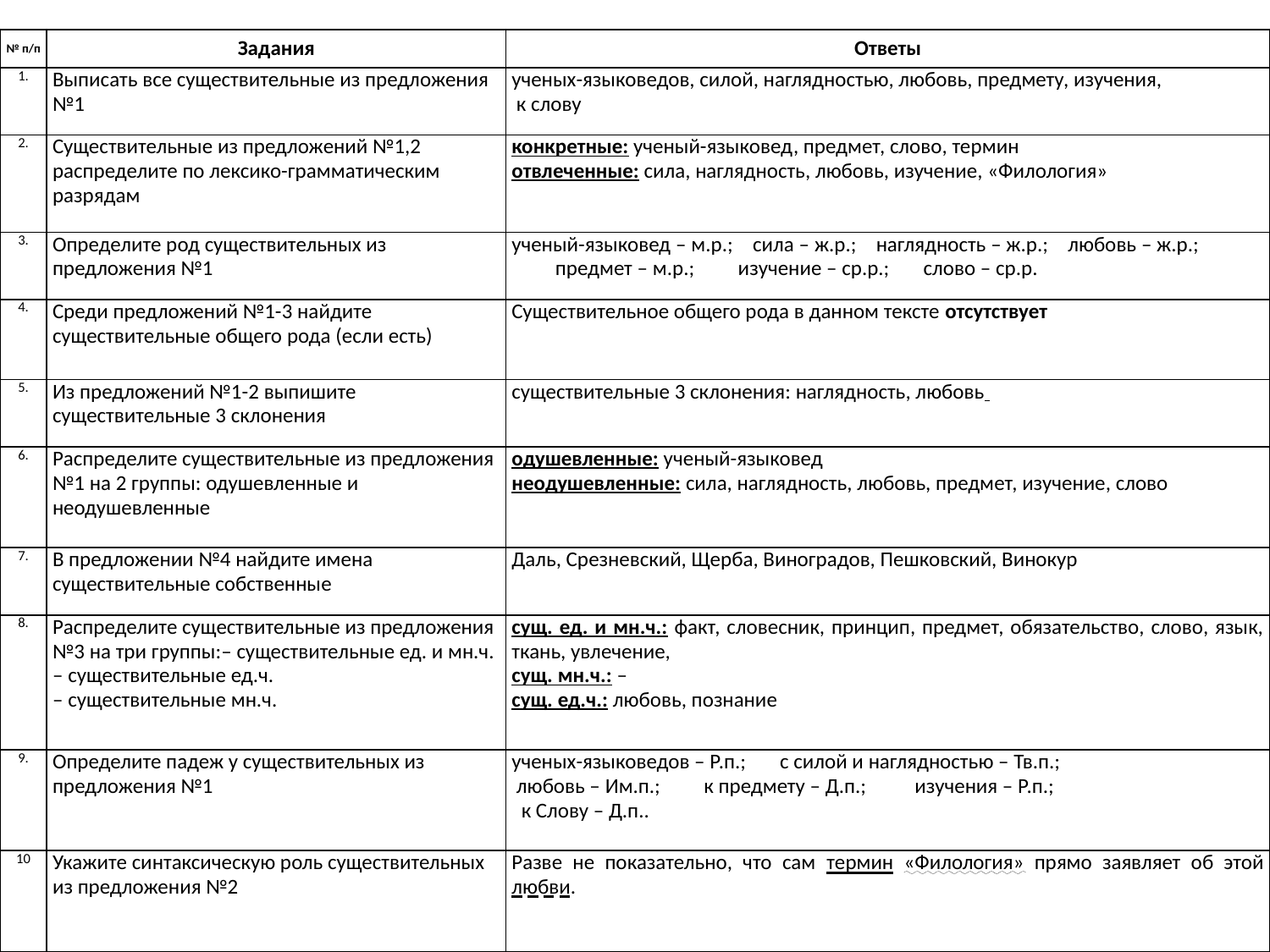

| № п/п | Задания | Ответы |
| --- | --- | --- |
| 1. | Выписать все существительные из предложения №1 | ученых-языковедов, силой, наглядностью, любовь, предмету, изучения, к слову |
| 2. | Существительные из предложений №1,2 распределите по лексико-грамматическим разрядам | конкретные: ученый-языковед, предмет, слово, термин отвлеченные: сила, наглядность, любовь, изучение, «Филология» |
| 3. | Определите род существительных из предложения №1 | ученый-языковед – м.р.; сила – ж.р.; наглядность – ж.р.; любовь – ж.р.; предмет – м.р.; изучение – ср.р.; слово – ср.р. |
| 4. | Среди предложений №1-3 найдите существительные общего рода (если есть) | Существительное общего рода в данном тексте отсутствует |
| 5. | Из предложений №1-2 выпишите существительные 3 склонения | существительные 3 склонения: наглядность, любовь |
| 6. | Распределите существительные из предложения №1 на 2 группы: одушевленные и неодушевленные | одушевленные: ученый-языковед неодушевленные: сила, наглядность, любовь, предмет, изучение, слово |
| 7. | В предложении №4 найдите имена существительные собственные | Даль, Срезневский, Щерба, Виноградов, Пешковский, Винокур |
| 8. | Распределите существительные из предложения №3 на три группы:– существительные ед. и мн.ч. – существительные ед.ч. – существительные мн.ч. | сущ. ед. и мн.ч.: факт, словесник, принцип, предмет, обязательство, слово, язык, ткань, увлечение, сущ. мн.ч.: – сущ. ед.ч.: любовь, познание |
| 9. | Определите падеж у существительных из предложения №1 | ученых-языковедов – Р.п.; с силой и наглядностью – Тв.п.; любовь – Им.п.; к предмету – Д.п.; изучения – Р.п.; к Слову – Д.п.. |
| 10 | Укажите синтаксическую роль существительных из предложения №2 | Разве не показательно, что сам термин «Филология» прямо заявляет об этой любви. |